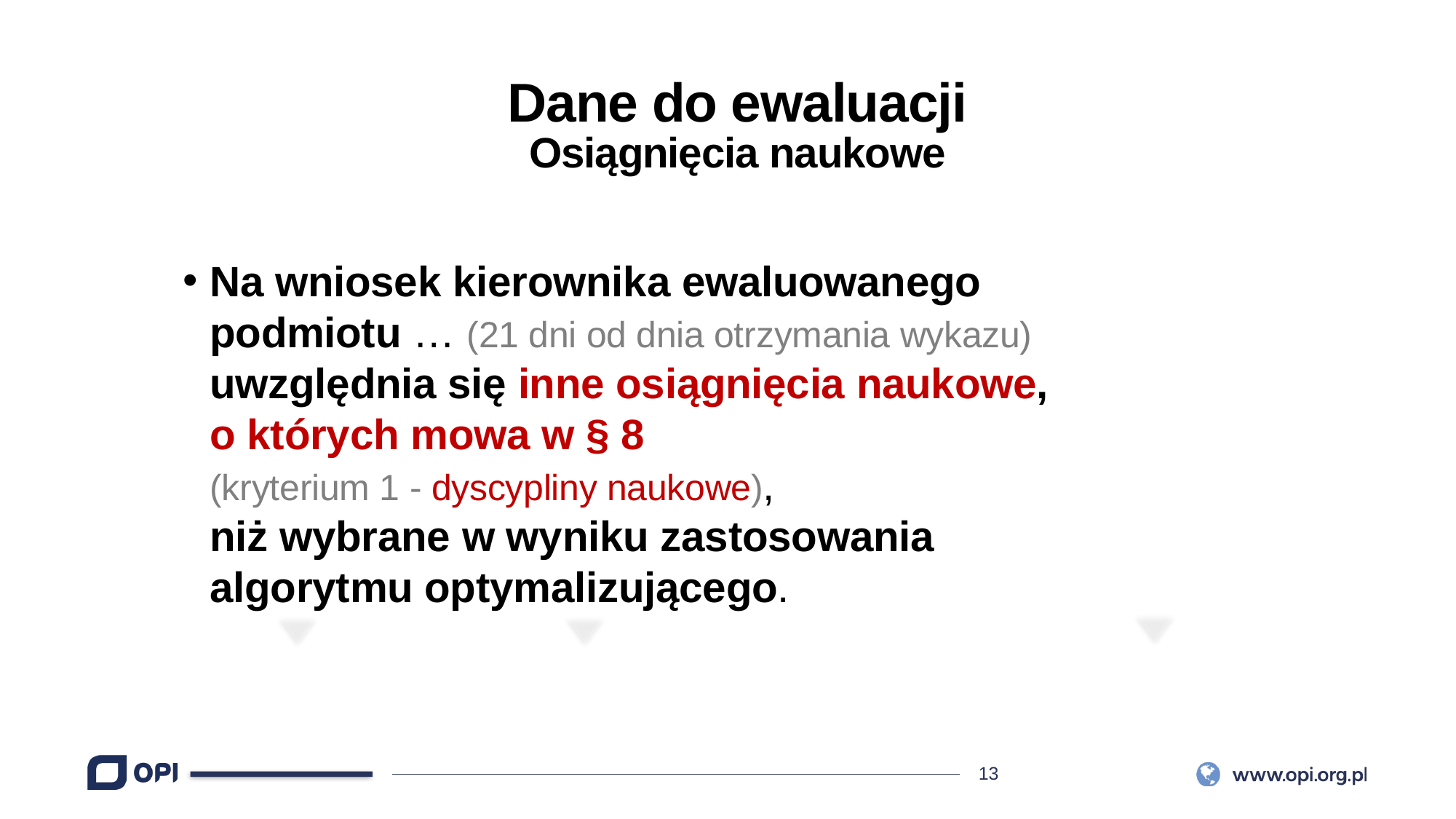

Dane do ewaluacji
Osiągnięcia naukowe

Na wniosek kierownika ewaluowanego podmiotu … (21 dni od dnia otrzymania wykazu)
uwzględnia się inne osiągnięcia naukowe,
o których mowa w § 8
(kryterium 1 - dyscypliny naukowe),
niż wybrane w wyniku zastosowania algorytmu optymalizującego.

01
02
03

INFOGRAPHIC
INFOGRAPHIC